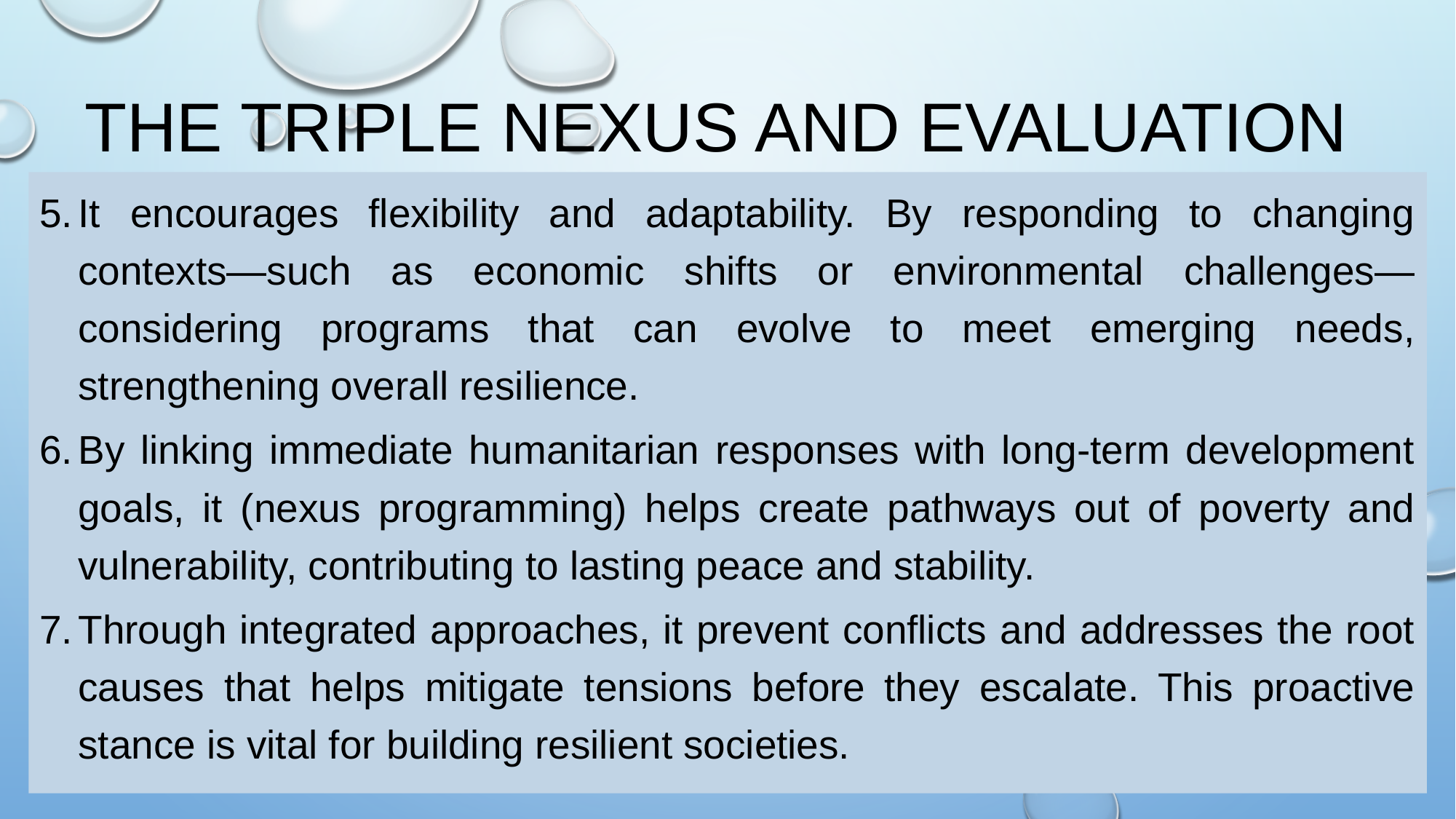

# The triple nexus and evaluation
It encourages flexibility and adaptability. By responding to changing contexts—such as economic shifts or environmental challenges—considering programs that can evolve to meet emerging needs, strengthening overall resilience.
By linking immediate humanitarian responses with long-term development goals, it (nexus programming) helps create pathways out of poverty and vulnerability, contributing to lasting peace and stability.
Through integrated approaches, it prevent conflicts and addresses the root causes that helps mitigate tensions before they escalate. This proactive stance is vital for building resilient societies.
7